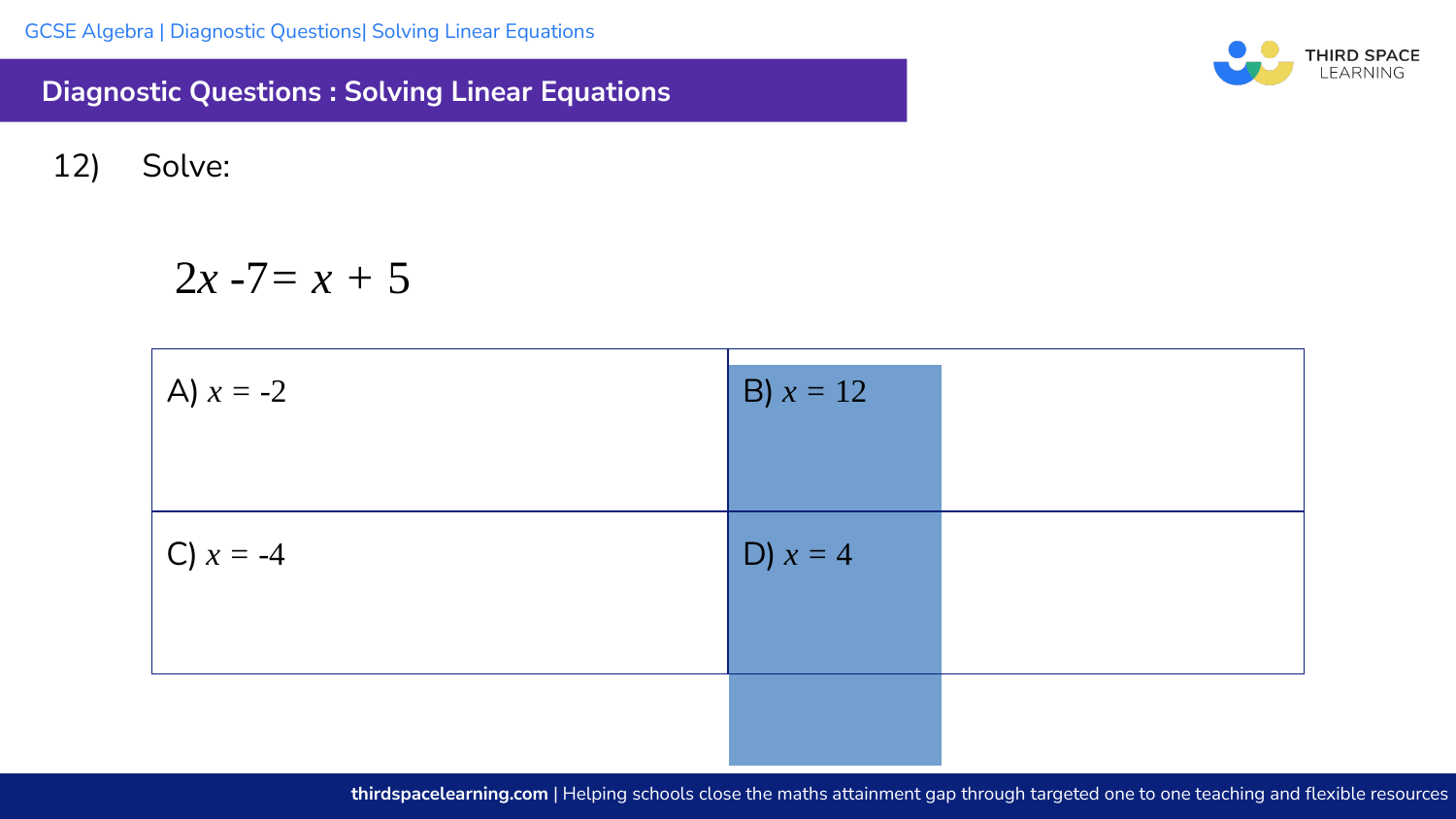

Diagnostic Questions : Solving Linear Equations
| 12) Solve: 2x -7= x + 5 |  |  |  |  |
| --- | --- | --- | --- | --- |
|  |  |  |  |  |
| A) x = -2 | B) x = 12 |
| --- | --- |
| C) x = -4 | D) x = 4 |